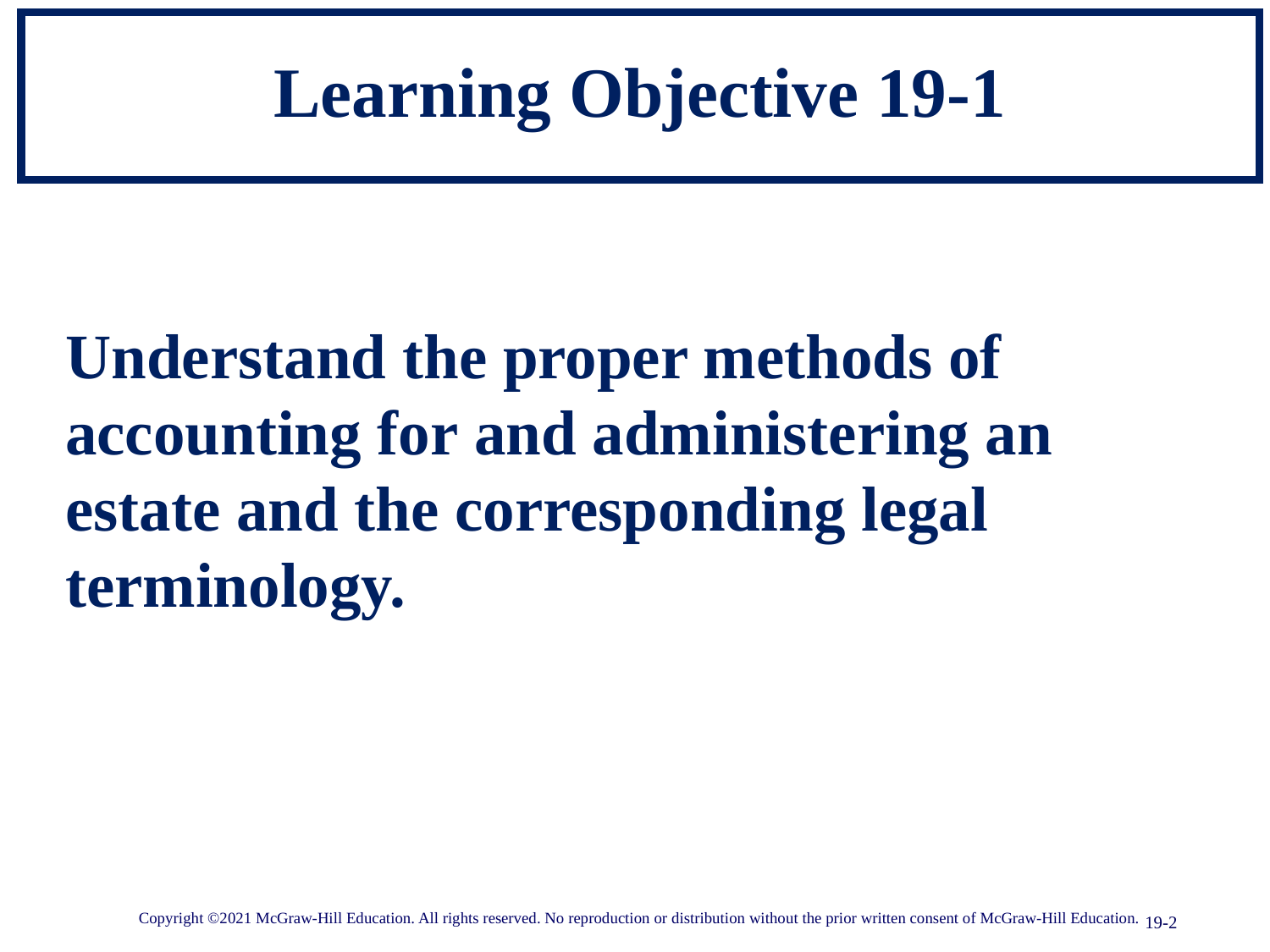

# Learning Objective 19-1

Understand the proper methods of accounting for and administering an estate and the corresponding legal terminology.

Copyright ©2021 McGraw-Hill Education. All rights reserved. No reproduction or distribution without the prior written consent of McGraw-Hill Education.
19-2